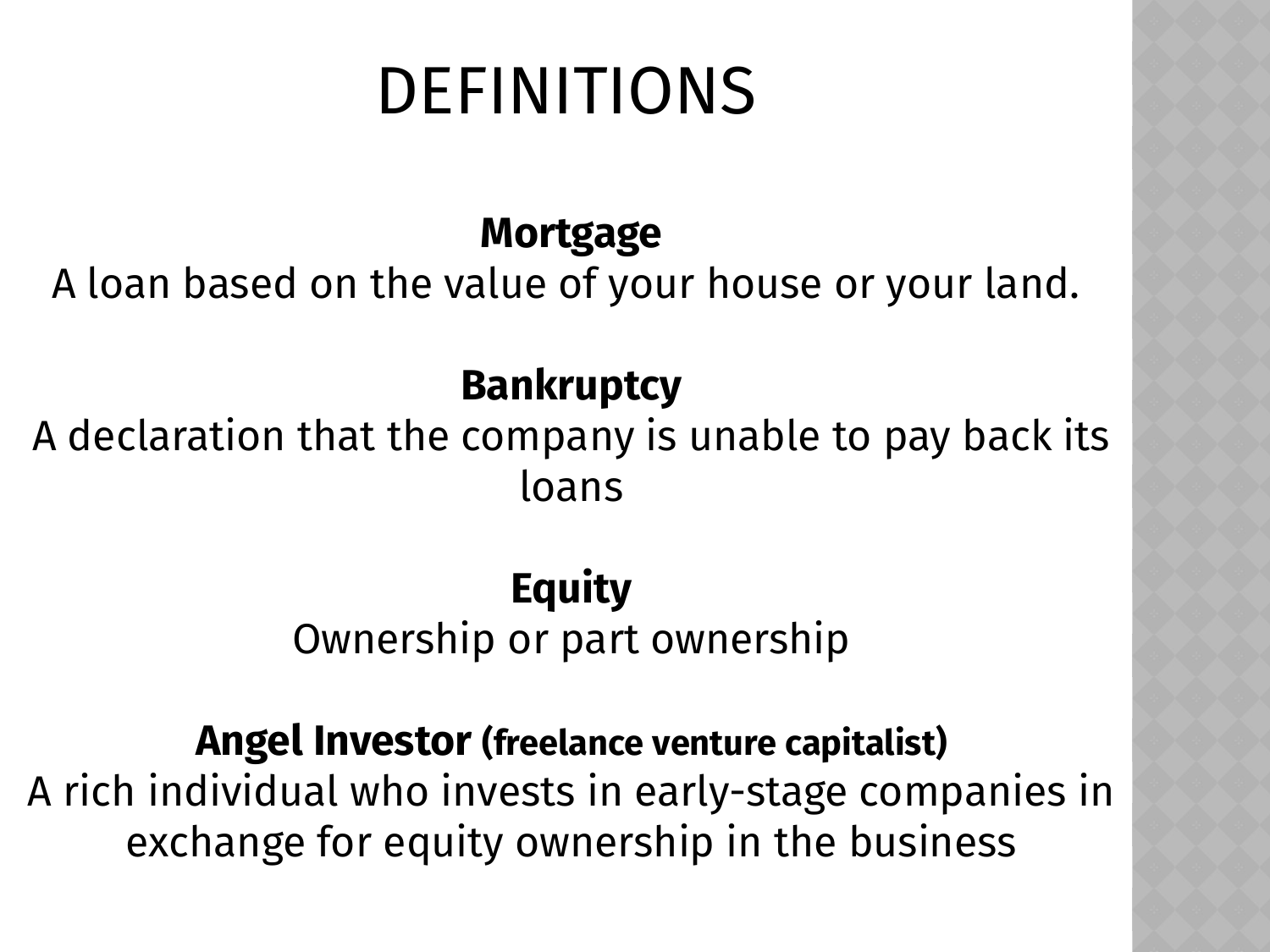

# Definitions

Mortgage
A loan based on the value of your house or your land.

Bankruptcy
A declaration that the company is unable to pay back its loans

Equity
Ownership or part ownership

Angel Investor (freelance venture capitalist)
A rich individual who invests in early-stage companies in exchange for equity ownership in the business